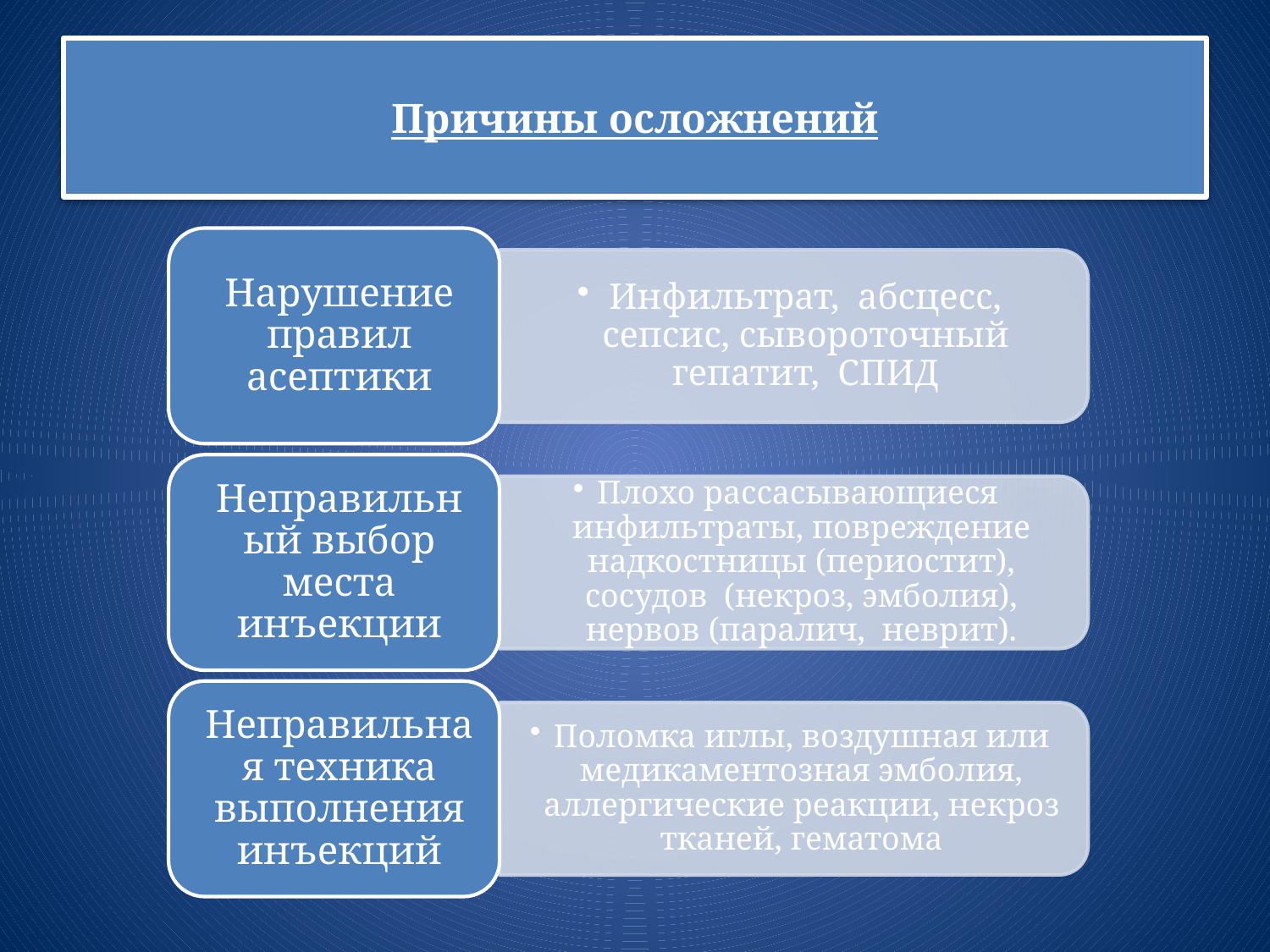

# Причины осложнений
Инфильтрат,  абсцесс, сепсис, сывороточный гепатит,  СПИД
Нарушение правил асептики
Плохо рассасывающиеся  инфильтраты, повреждение надкостницы (периостит), сосудов  (некроз, эмболия), нервов (паралич,  неврит).
Неправильный выбор места инъекции
Поломка иглы, воздушная или медикаментозная эмболия, аллергические реакции, некроз тканей, гематома
Неправильная техника выполнения инъекций